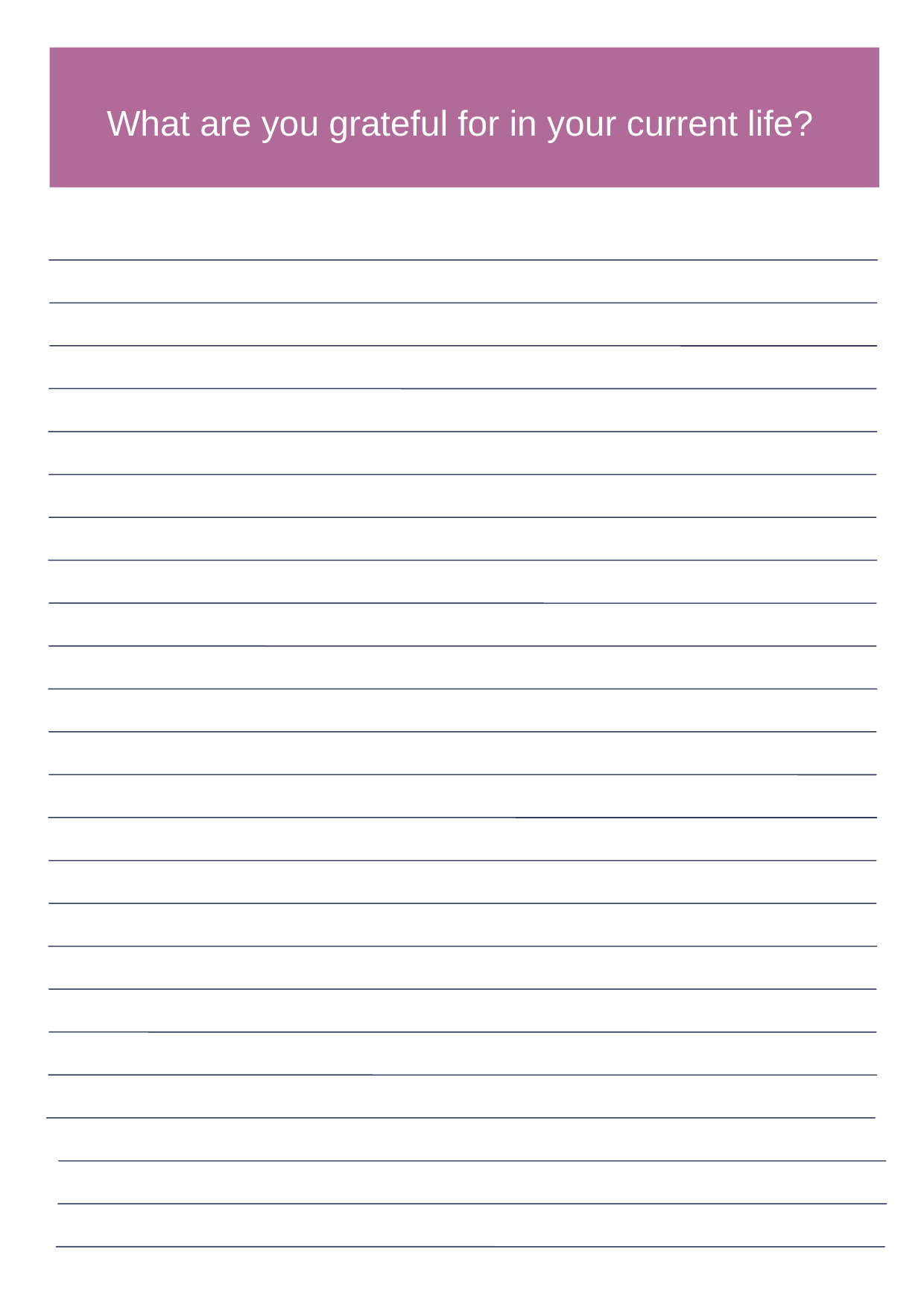

What are you grateful for in your current life?